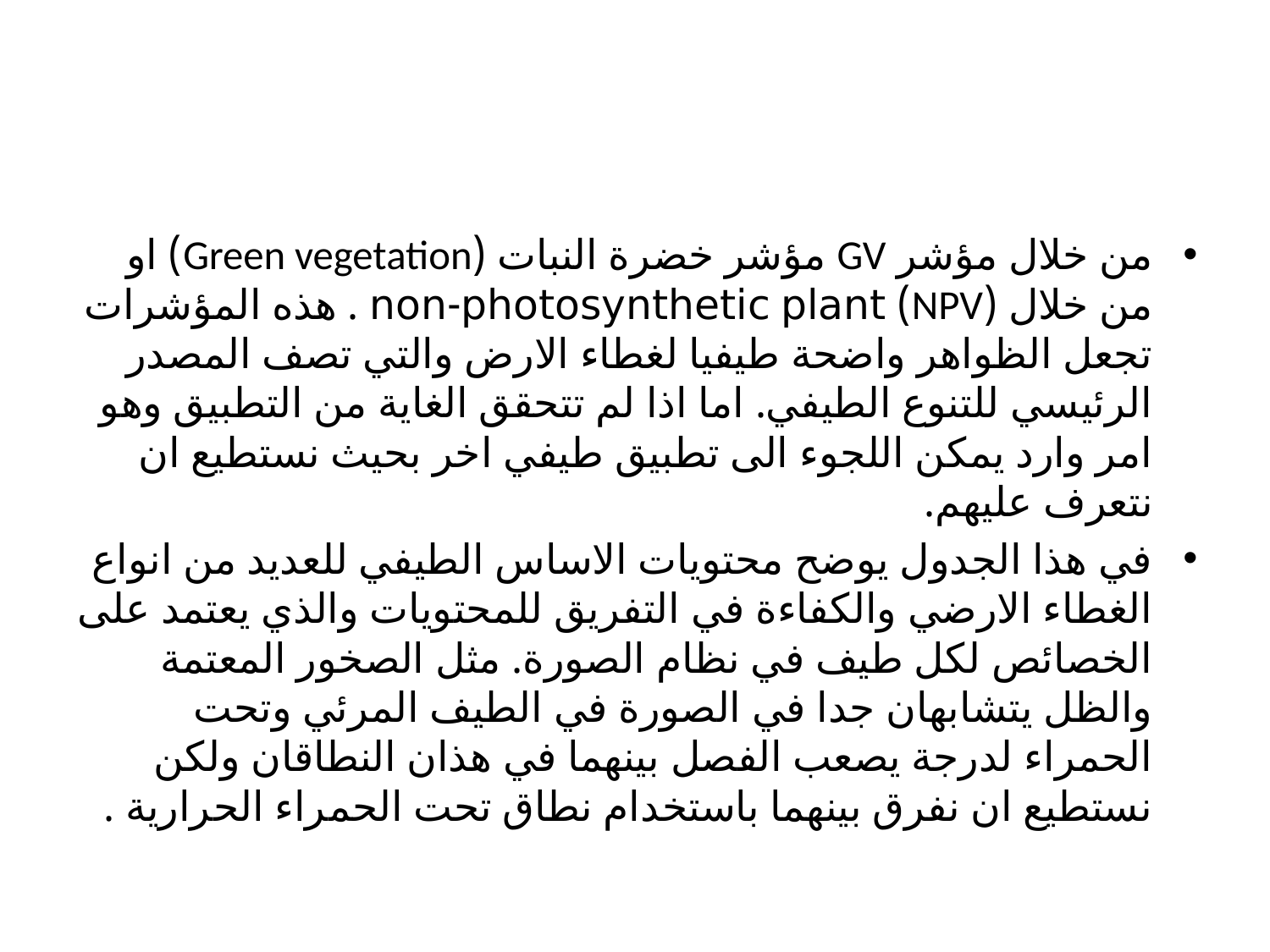

من خلال مؤشر GV مؤشر خضرة النبات (Green vegetation) او من خلال (NPV) non-photosynthetic plant . هذه المؤشرات تجعل الظواهر واضحة طيفيا لغطاء الارض والتي تصف المصدر الرئيسي للتنوع الطيفي. اما اذا لم تتحقق الغاية من التطبيق وهو امر وارد يمكن اللجوء الى تطبيق طيفي اخر بحيث نستطيع ان نتعرف عليهم.
في هذا الجدول يوضح محتويات الاساس الطيفي للعديد من انواع الغطاء الارضي والكفاءة في التفريق للمحتويات والذي يعتمد على الخصائص لكل طيف في نظام الصورة. مثل الصخور المعتمة والظل يتشابهان جدا في الصورة في الطيف المرئي وتحت الحمراء لدرجة يصعب الفصل بينهما في هذان النطاقان ولكن نستطيع ان نفرق بينهما باستخدام نطاق تحت الحمراء الحرارية .